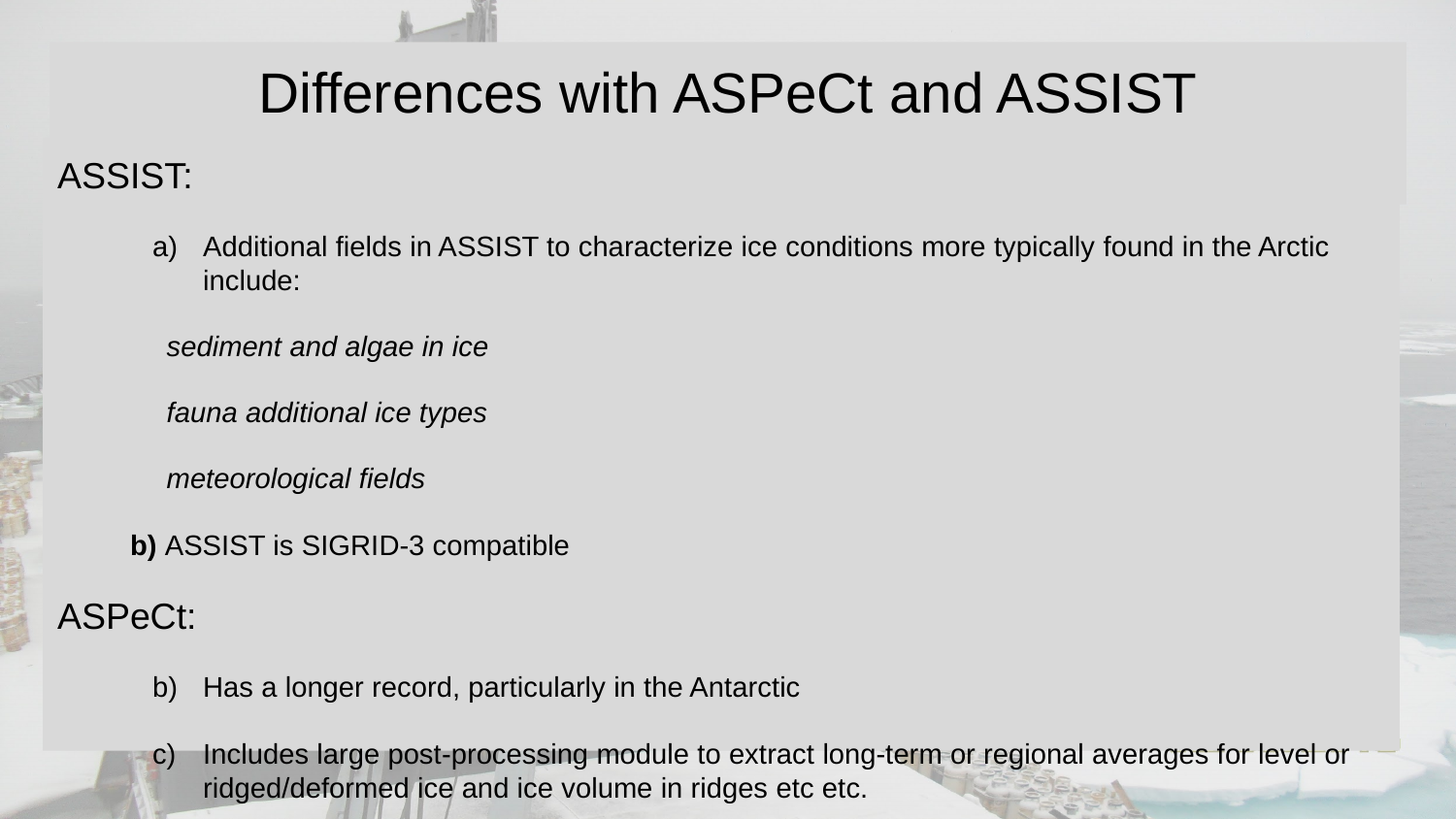

# Differences with ASPeCt and ASSIST
ASSIST:
Additional fields in ASSIST to characterize ice conditions more typically found in the Arctic include:
sediment and algae in ice
fauna additional ice types
meteorological fields
b) ASSIST is SIGRID-3 compatible
ASPeCt:
Has a longer record, particularly in the Antarctic
Includes large post-processing module to extract long-term or regional averages for level or ridged/deformed ice and ice volume in ridges etc etc.